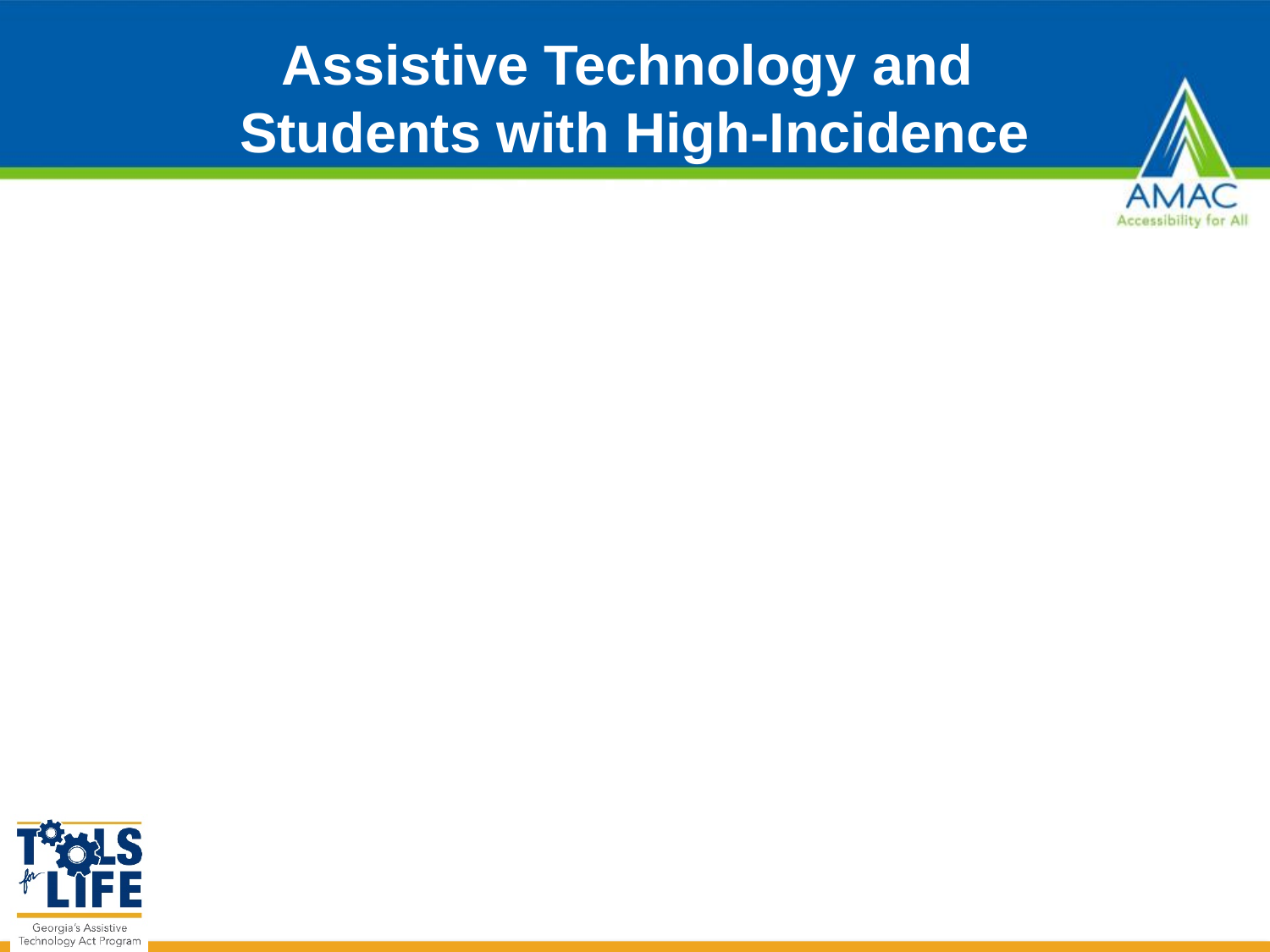

# Assistive Technology and Students with High-Incidence Disabilities
High-incidence disabilities include:
learning disabilities,
emotional-behavior disorders,
mild intellectual disabilities, and
attention deficit/hyperactivity disorder)
Sometimes high functioning autism
(Murray & Pianta, 2007).
Many students with high-incidence disabilities face challenges associated with literacy (i.e., reading and writing) as well as mathematics (Murray, 2002).